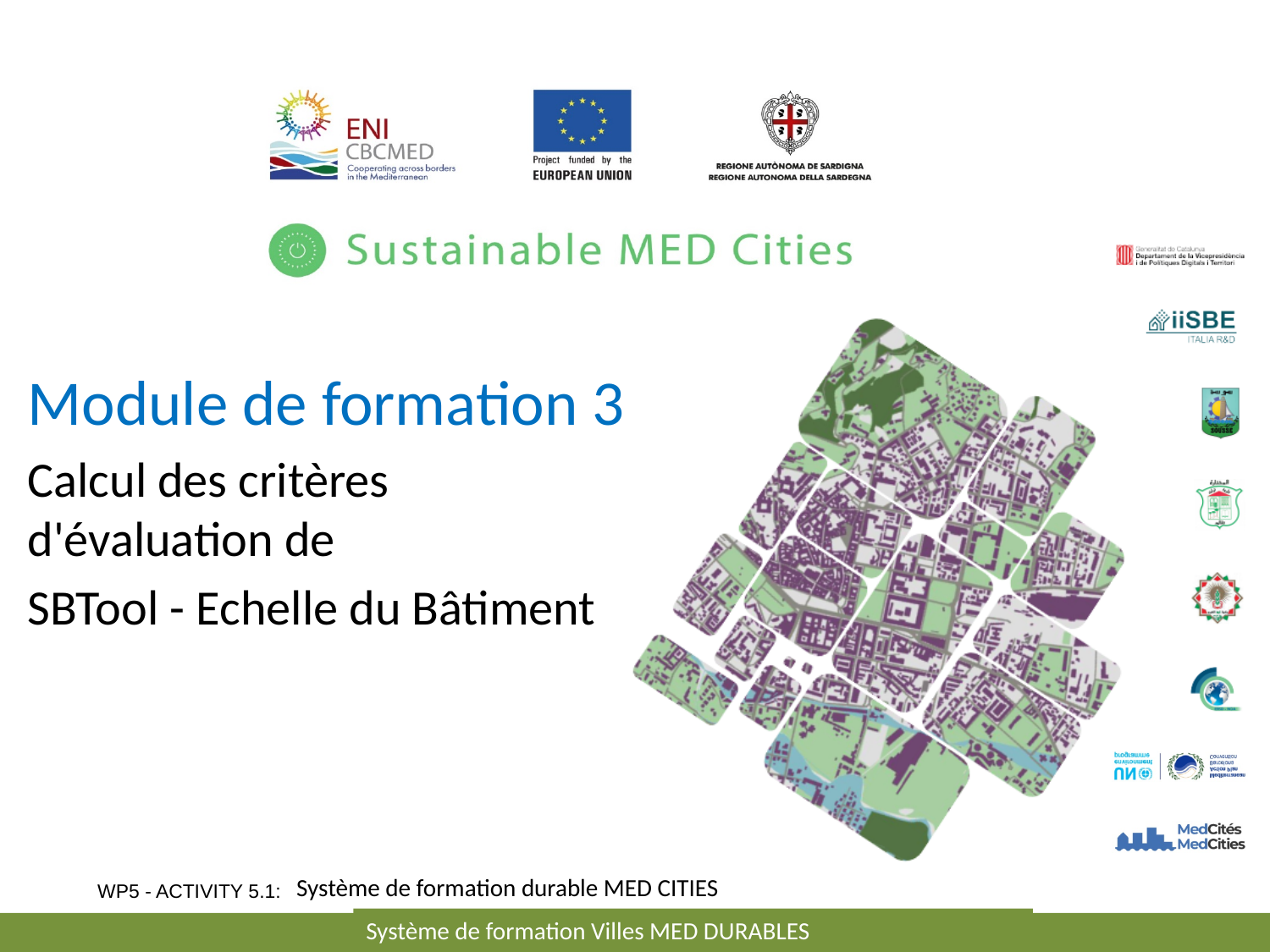

Module de formation 3
Calcul des critères d'évaluation de
SBTool - Echelle du Bâtiment
Système de formation durable MED CITIES
Système de formation Villes MED DURABLES